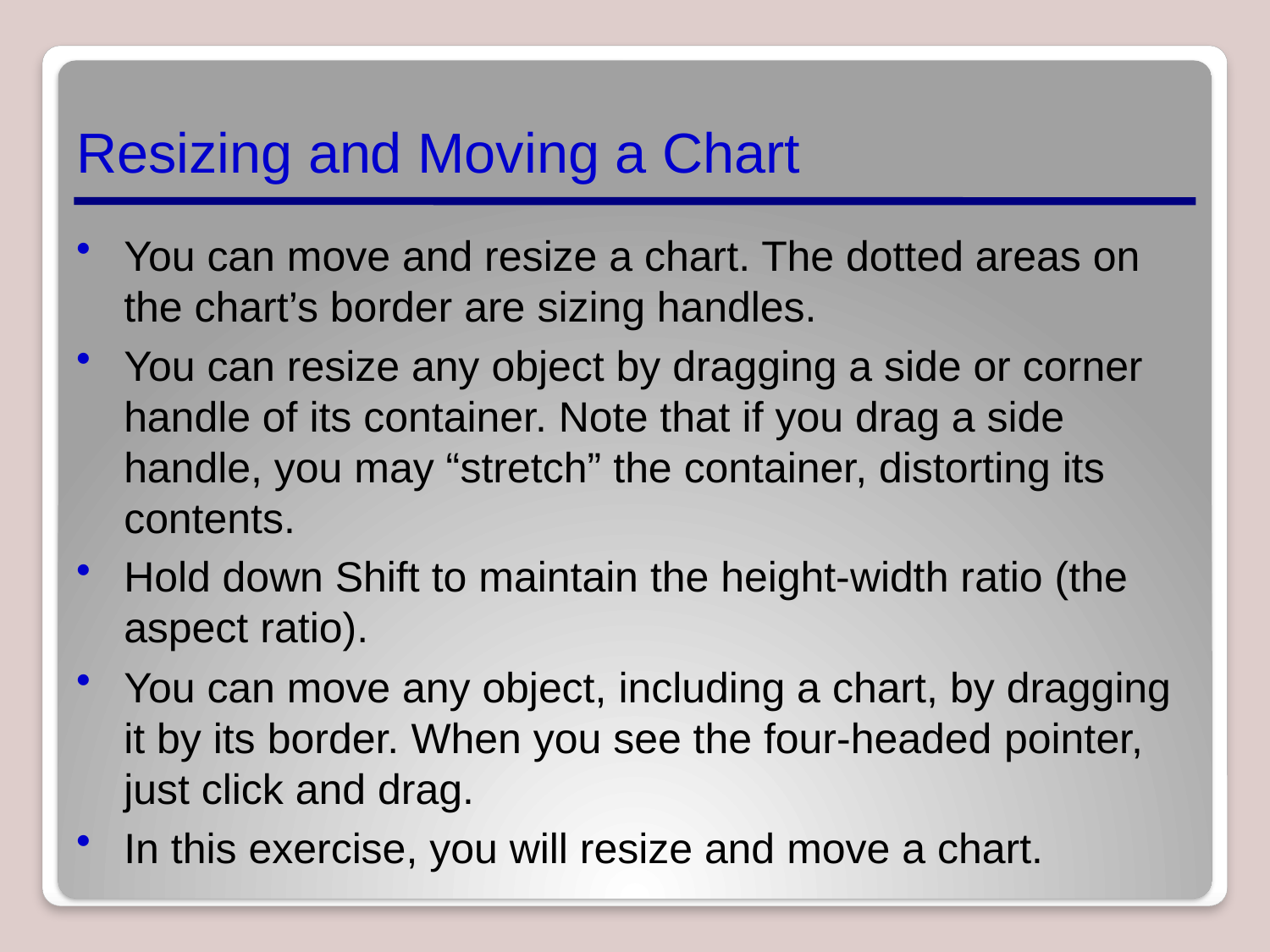

# Resizing and Moving a Chart
You can move and resize a chart. The dotted areas on the chart’s border are sizing handles.
You can resize any object by dragging a side or corner handle of its container. Note that if you drag a side handle, you may “stretch” the container, distorting its contents.
Hold down Shift to maintain the height-width ratio (the aspect ratio).
You can move any object, including a chart, by dragging it by its border. When you see the four-headed ­pointer, just click and drag.
In this exercise, you will resize and move a chart.